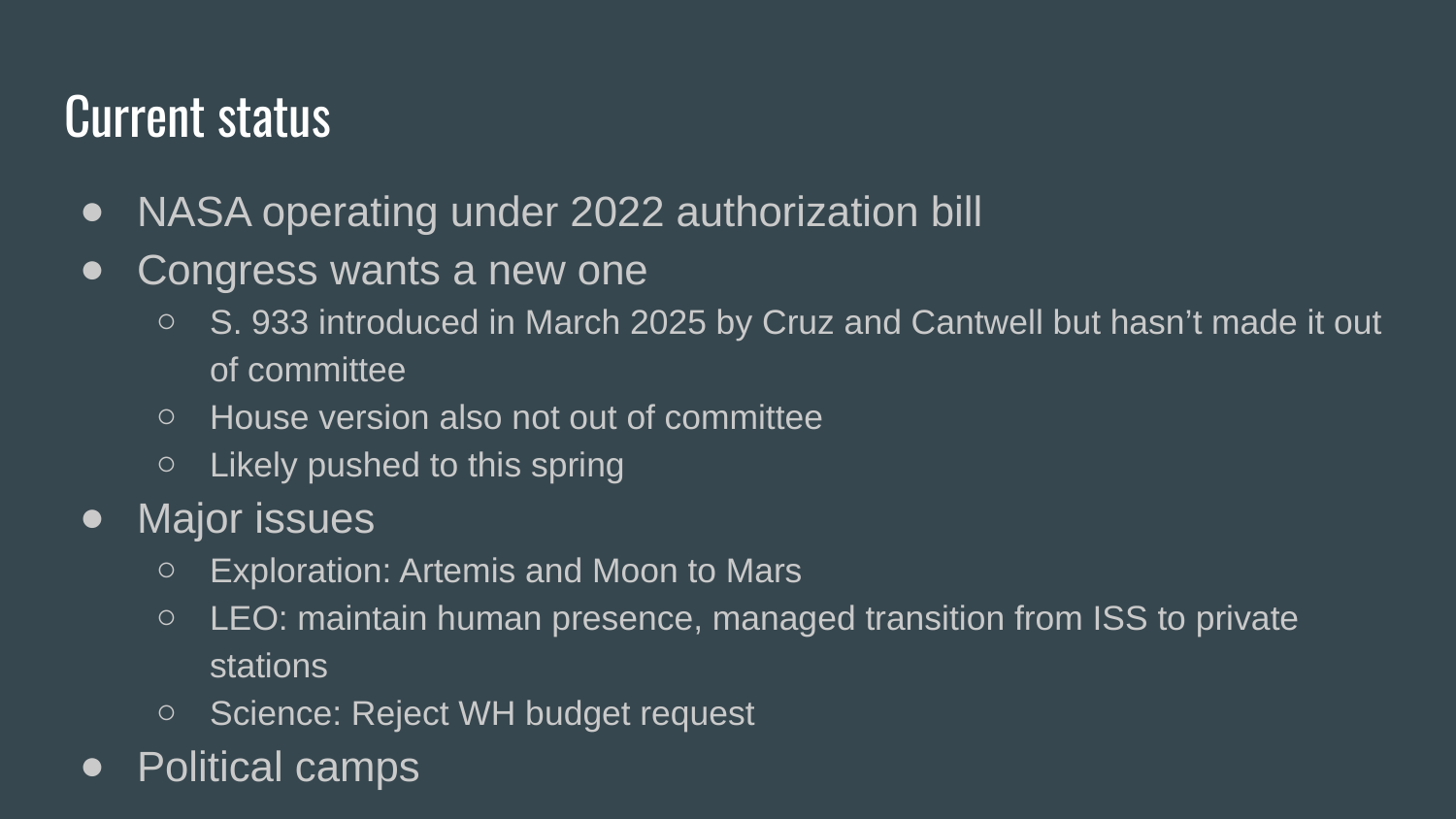

# Current status
NASA operating under 2022 authorization bill
Congress wants a new one
S. 933 introduced in March 2025 by Cruz and Cantwell but hasn’t made it out of committee
House version also not out of committee
Likely pushed to this spring
Major issues
Exploration: Artemis and Moon to Mars
LEO: maintain human presence, managed transition from ISS to private stations
Science: Reject WH budget request
Political camps